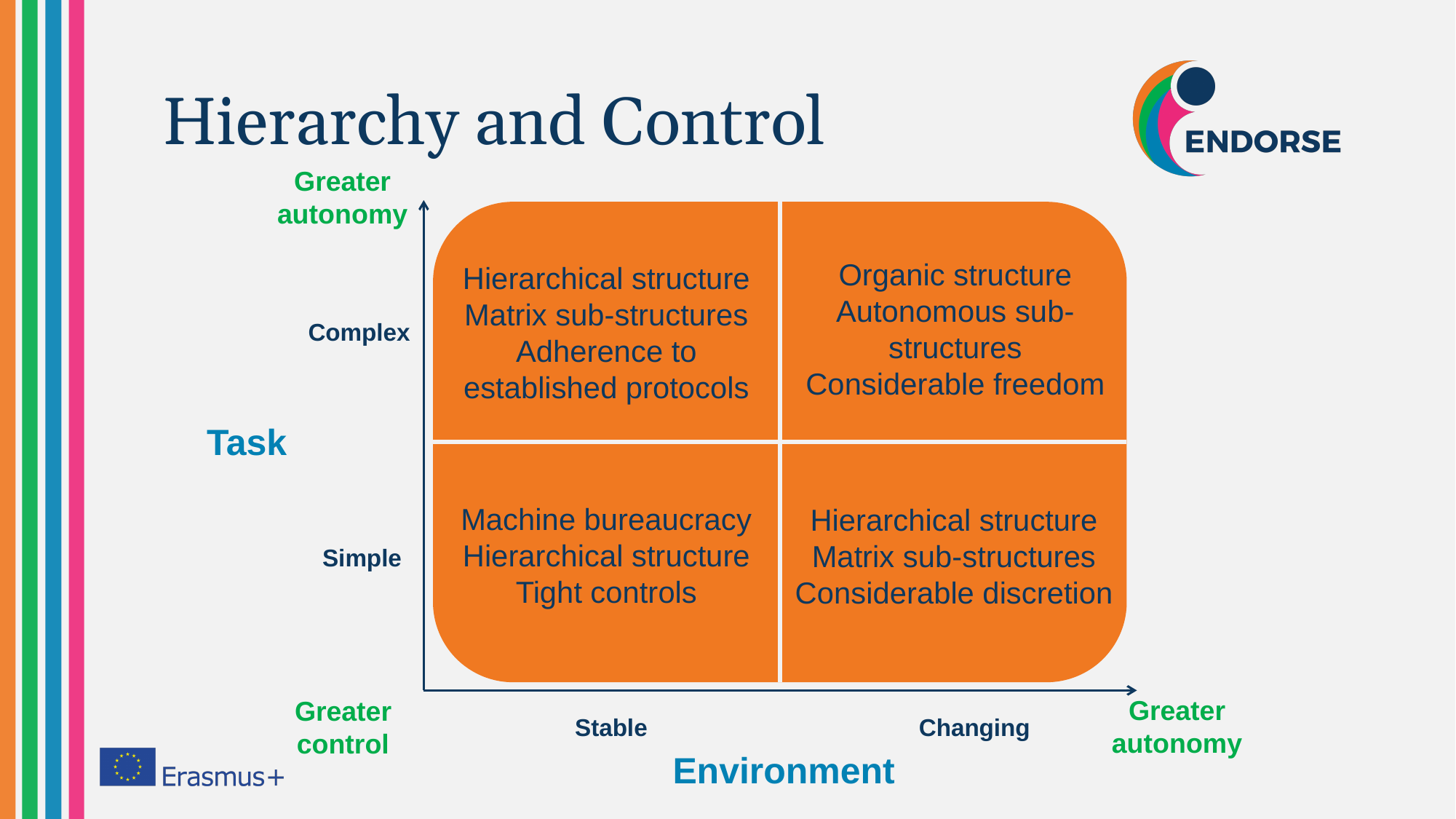

# Hierarchy and Control
Greater autonomy

Organic structure
Autonomous sub-structures
Considerable freedom
Hierarchical structure
Matrix sub-structures
Adherence to established protocols
Machine bureaucracy
Hierarchical structure
Tight controls
Hierarchical structure
Matrix sub-structures
Considerable discretion
Complex
Task
Simple
Greater autonomy
Greater control
Stable
Changing
Environment